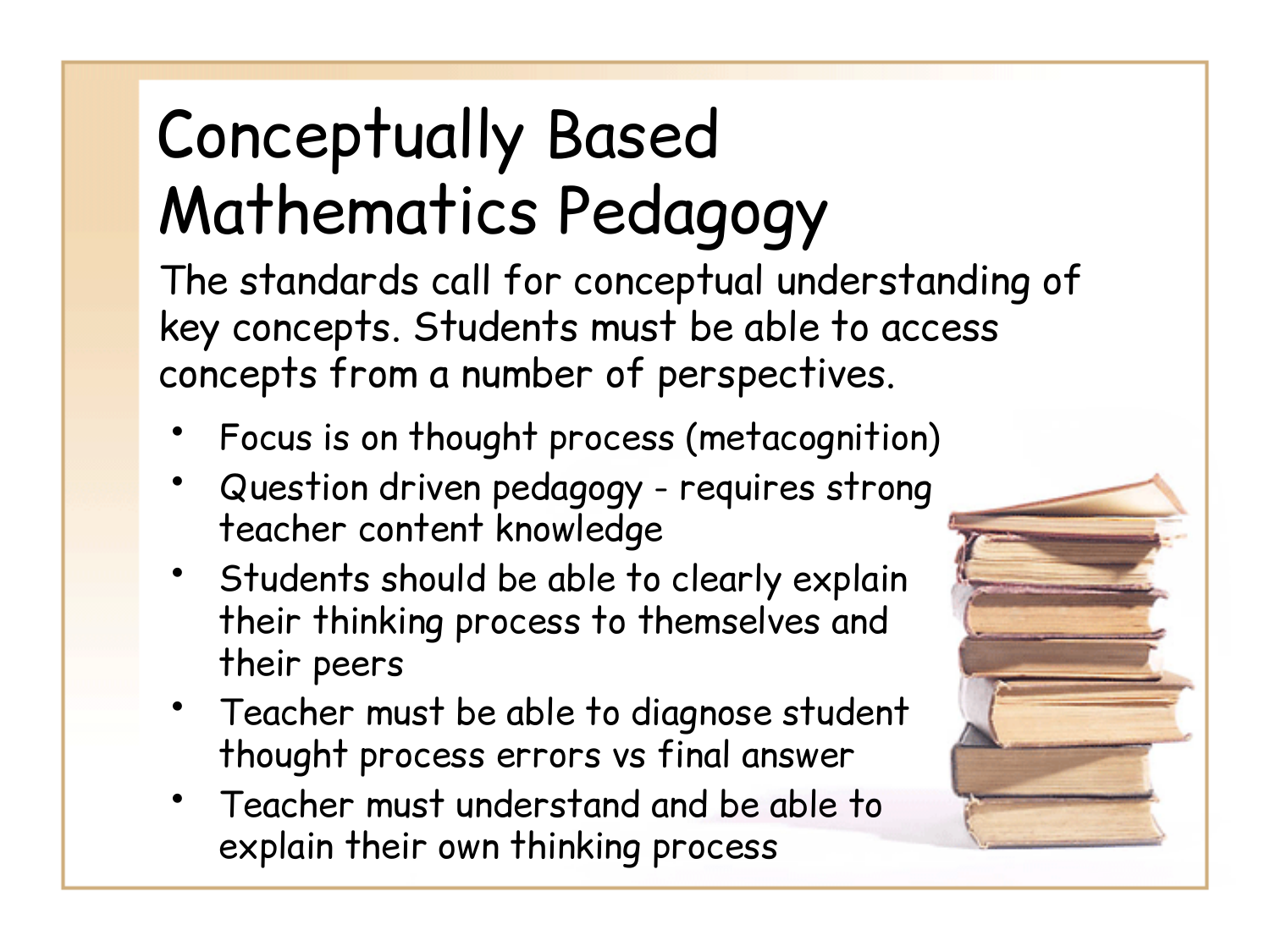

# Conceptually Based Mathematics Pedagogy
The standards call for conceptual understanding of key concepts. Students must be able to access concepts from a number of perspectives.
Focus is on thought process (metacognition)
Question driven pedagogy - requires strong teacher content knowledge
Students should be able to clearly explain their thinking process to themselves and their peers
Teacher must be able to diagnose student thought process errors vs final answer
Teacher must understand and be able to explain their own thinking process